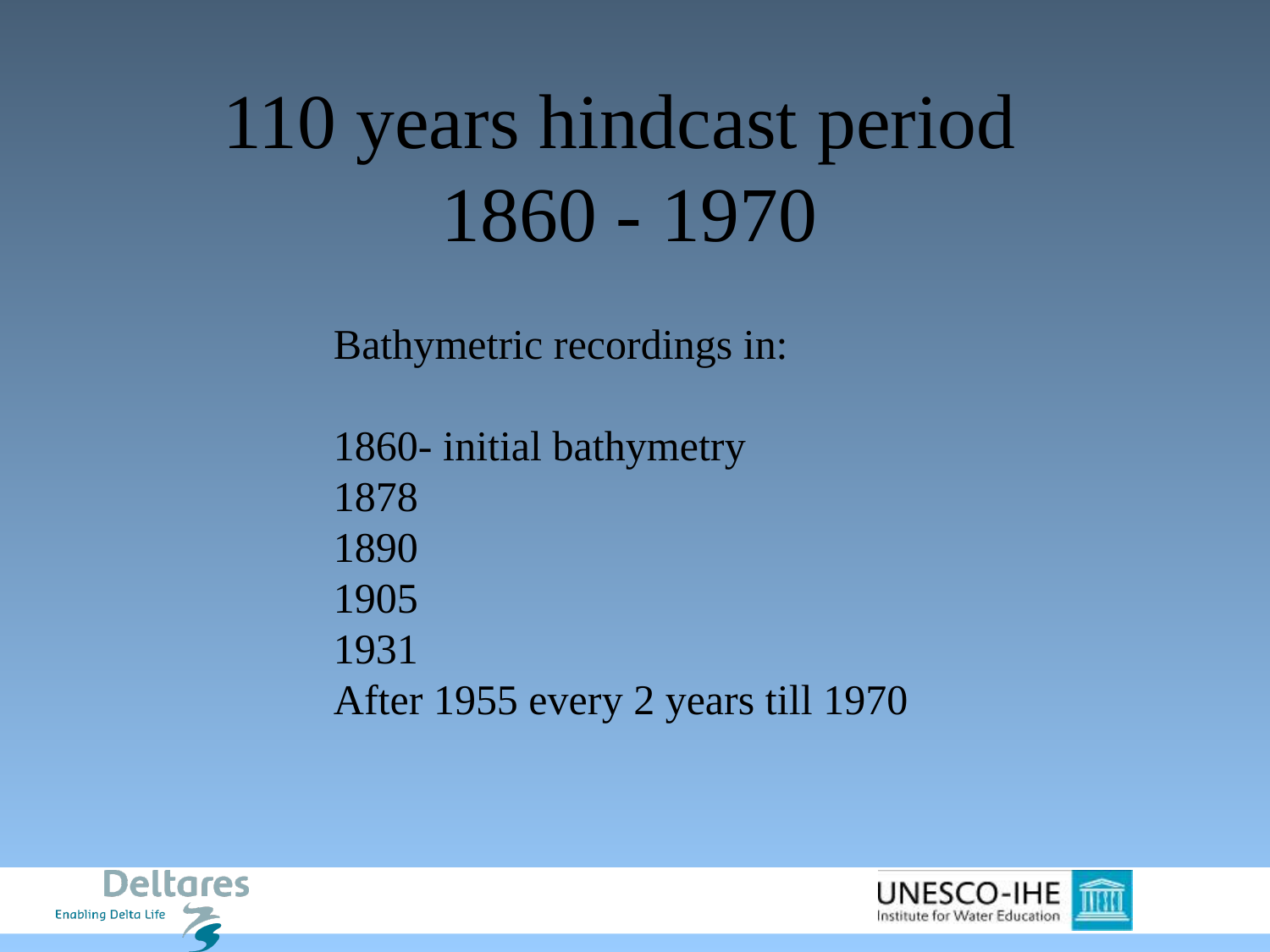

# 110 years hindcast period 1860 - 1970
Bathymetric recordings in:

1860- initial bathymetry
1878
1890
1905
1931
After 1955 every 2 years till 1970